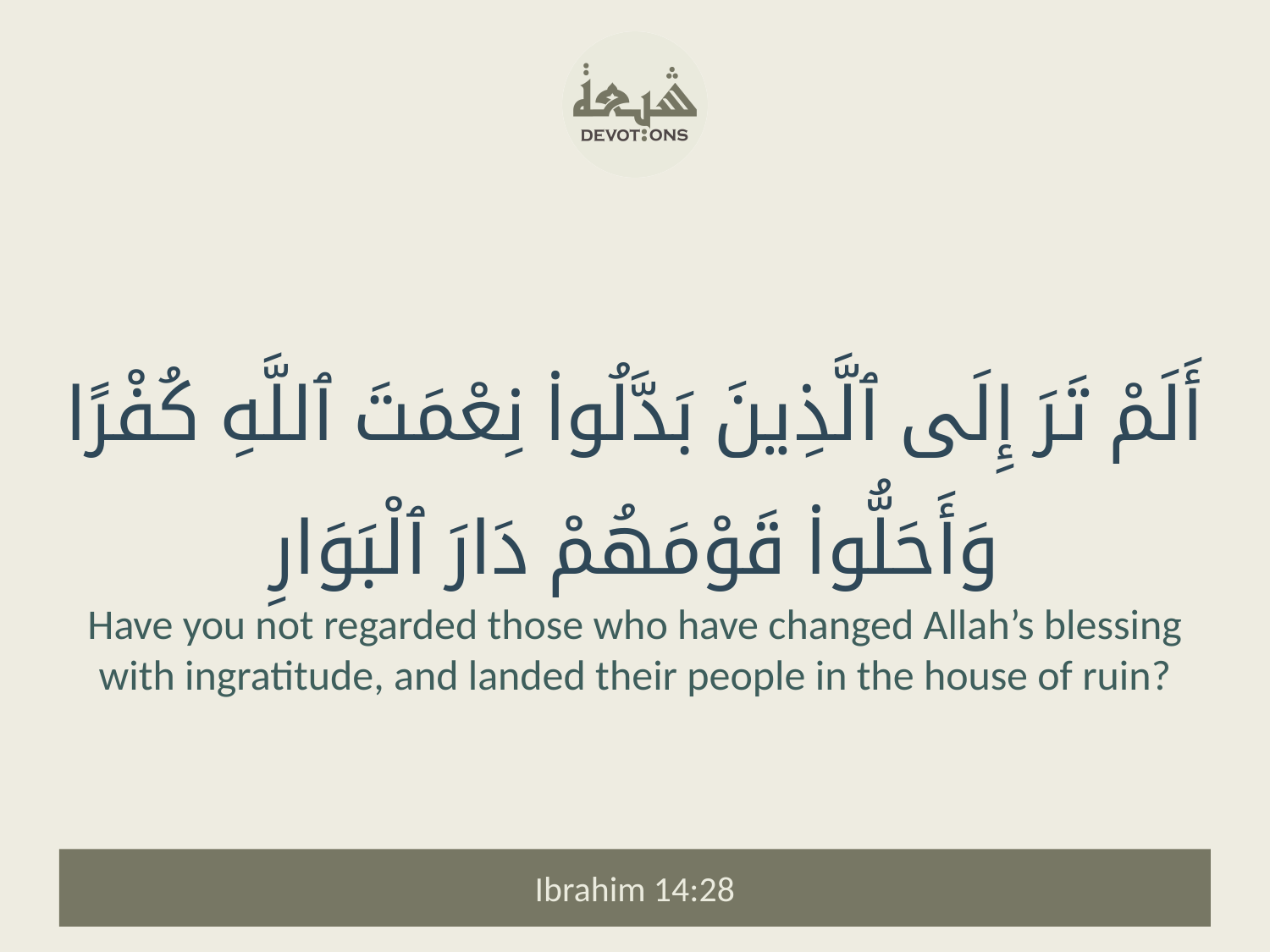

أَلَمْ تَرَ إِلَى ٱلَّذِينَ بَدَّلُوا۟ نِعْمَتَ ٱللَّهِ كُفْرًا وَأَحَلُّوا۟ قَوْمَهُمْ دَارَ ٱلْبَوَارِ
Have you not regarded those who have changed Allah’s blessing with ingratitude, and landed their people in the house of ruin?
Ibrahim 14:28